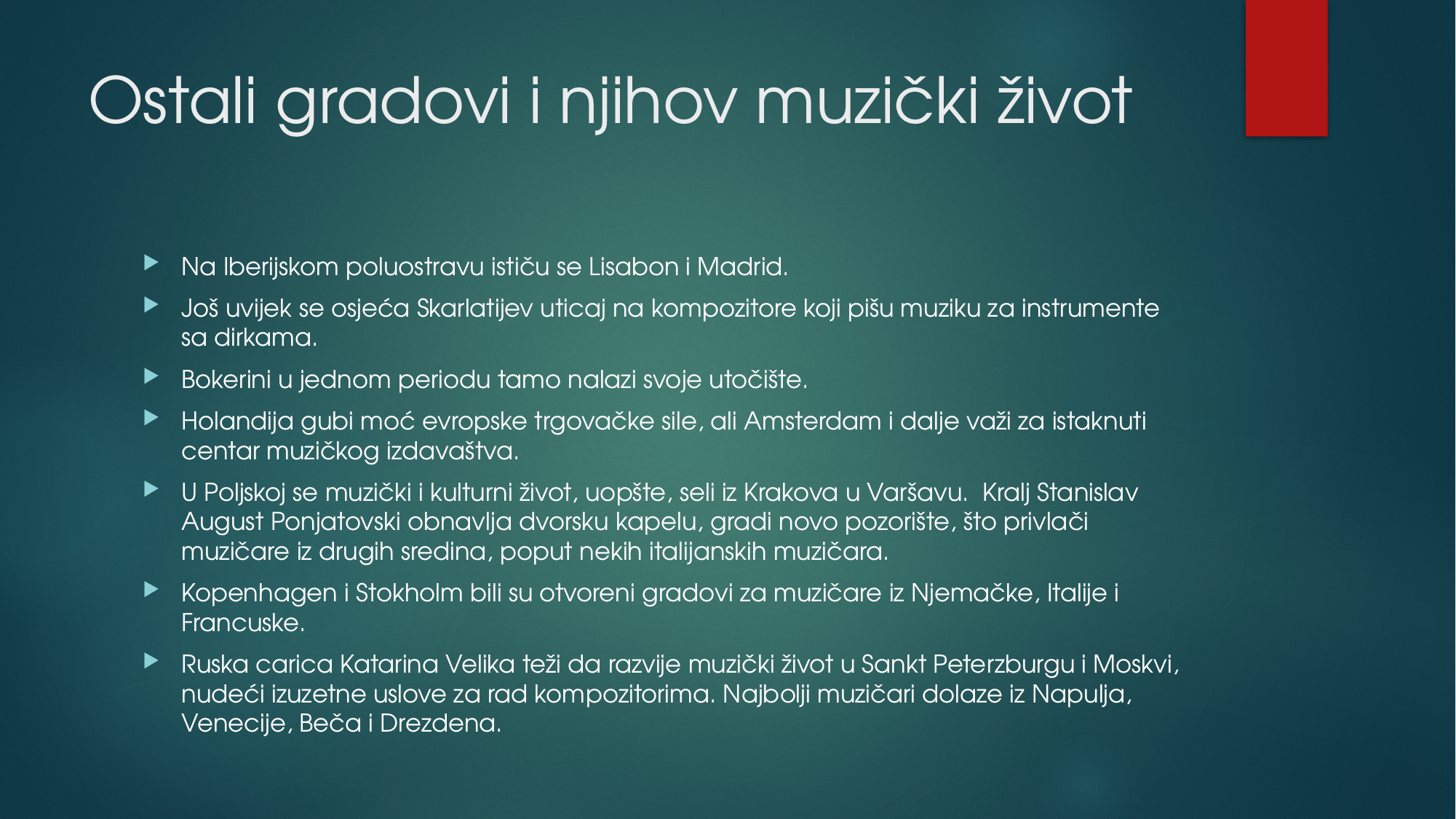

# Ostali gradovi i njihov muzički život
Na Iberijskom poluostravu ističu se Lisabon i Madrid.
Još uvijek se osjeća Skarlatijev uticaj na kompozitore koji pišu muziku za instrumente sa dirkama.
Bokerini u jednom periodu tamo nalazi svoje utočište.
Holandija gubi moć evropske trgovačke sile, ali Amsterdam i dalje važi za istaknuti centar muzičkog izdavaštva.
U Poljskoj se muzički i kulturni život, uopšte, seli iz Krakova u Varšavu.  Kralj Stanislav August Ponjatovski obnavlja dvorsku kapelu, gradi novo pozorište, što privlači muzičare iz drugih sredina, poput nekih italijanskih muzičara.
Kopenhagen i Stokholm bili su otvoreni gradovi za muzičare iz Njemačke, Italije i Francuske.
Ruska carica Katarina Velika teži da razvije muzički život u Sankt Peterzburgu i Moskvi, nudeći izuzetne uslove za rad kompozitorima. Najbolji muzičari dolaze iz Napulja, Venecije, Beča i Drezdena.